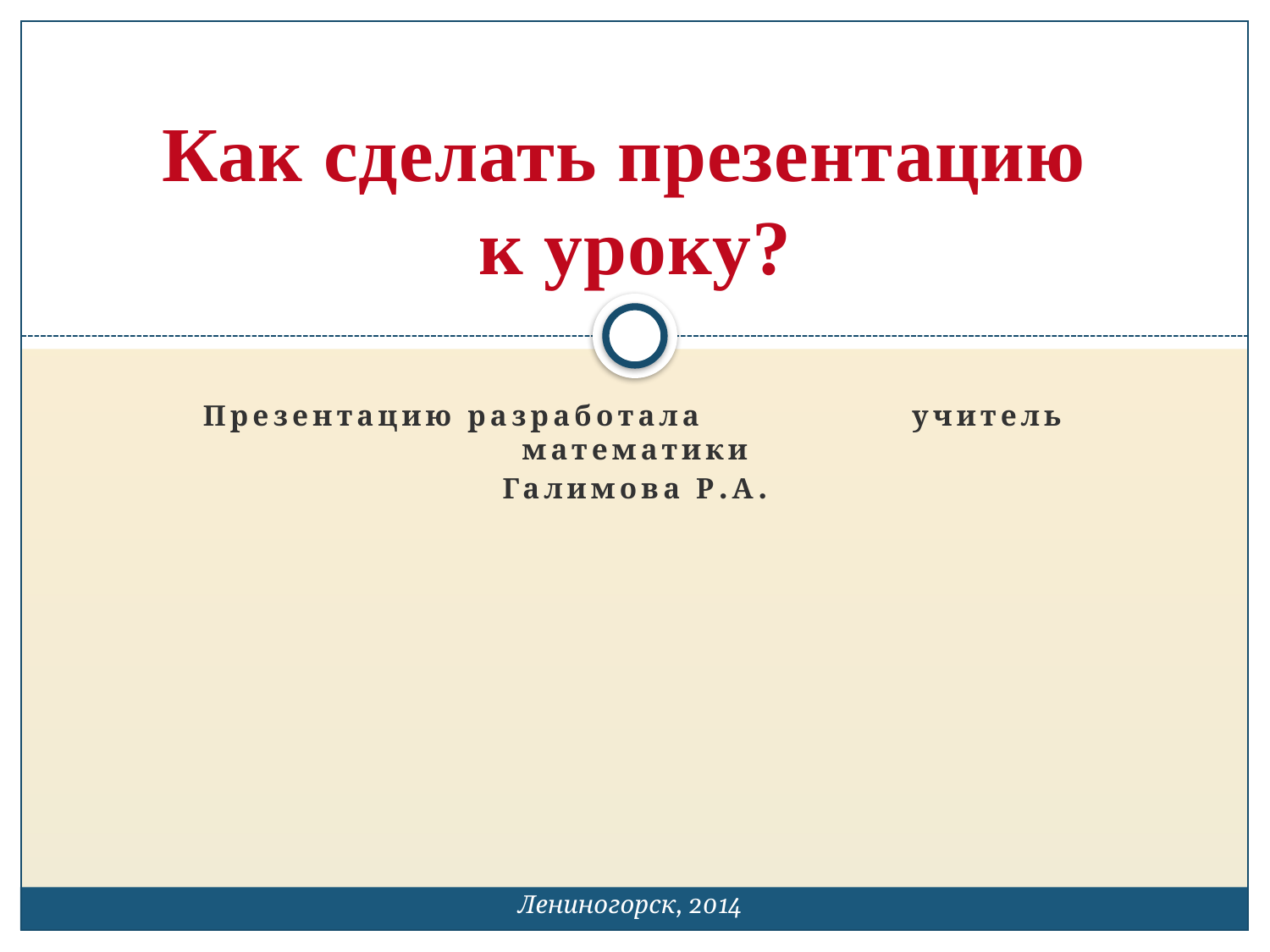

# Как сделать презентацию к уроку?
Презентацию разработала                  учитель математики
Галимова Р.А.
Лениногорск, 2014